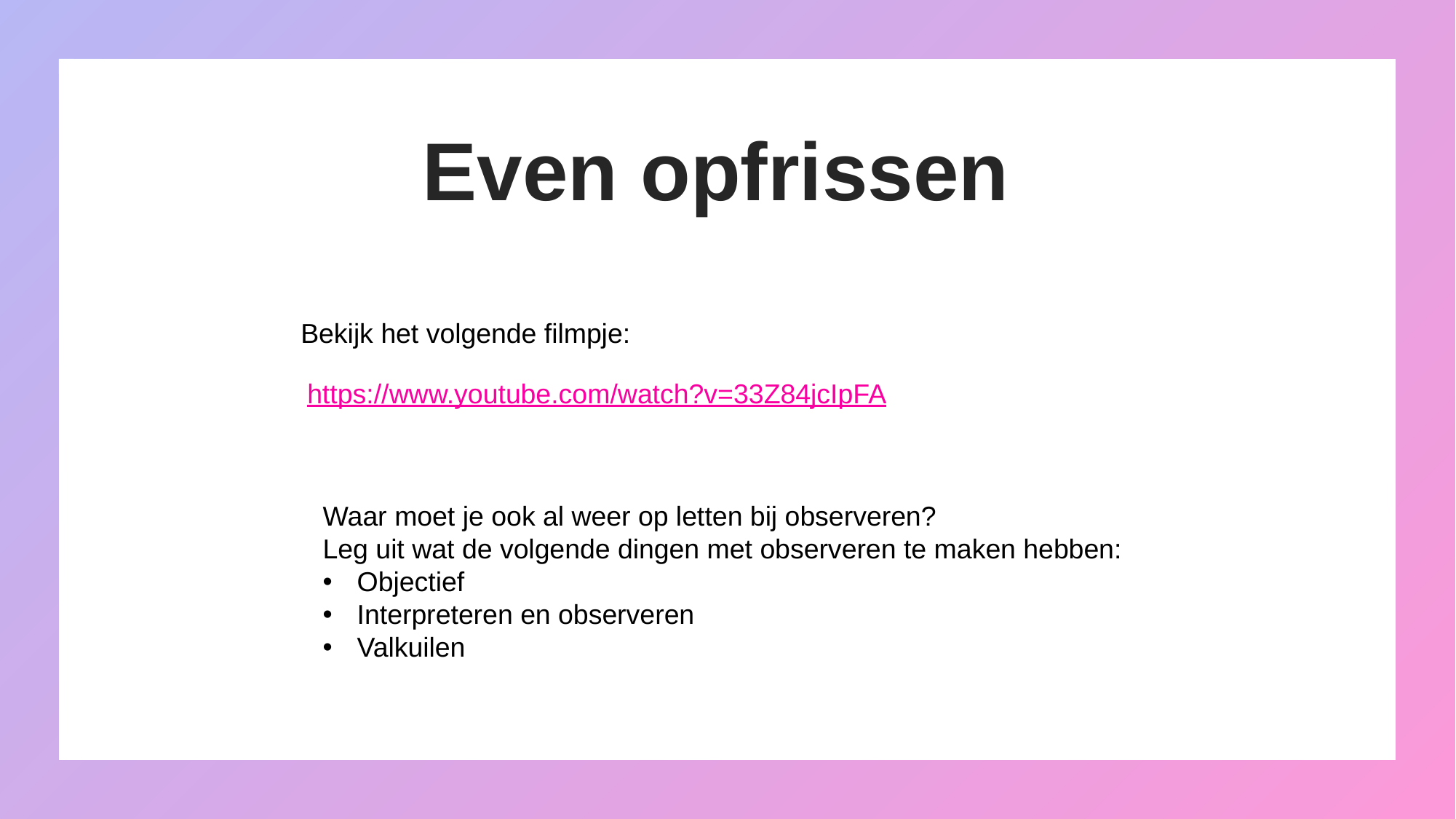

Even opfrissen
Bekijk het volgende filmpje:
https://www.youtube.com/watch?v=33Z84jcIpFA

Waar moet je ook al weer op letten bij observeren?
Leg uit wat de volgende dingen met observeren te maken hebben:
Objectief
Interpreteren en observeren
Valkuilen